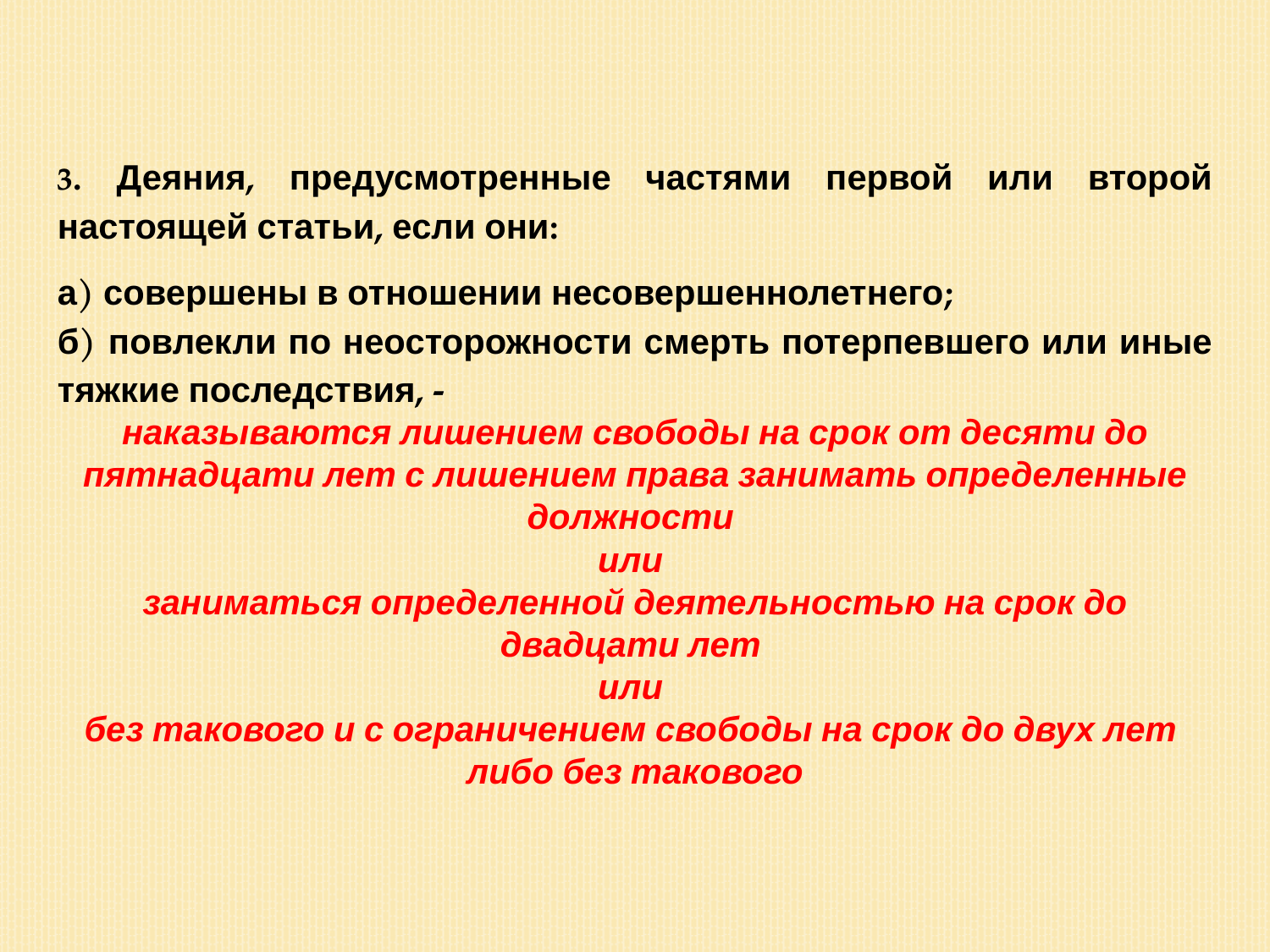

3. Деяния, предусмотренные частями первой или второй настоящей статьи, если они:
а) совершены в отношении несовершеннолетнего;
б) повлекли по неосторожности смерть потерпевшего или иные тяжкие последствия, -
наказываются лишением свободы на срок от десяти до пятнадцати лет с лишением права занимать определенные должности
или
заниматься определенной деятельностью на срок до двадцати лет
или
без такового и с ограничением свободы на срок до двух лет
либо без такового